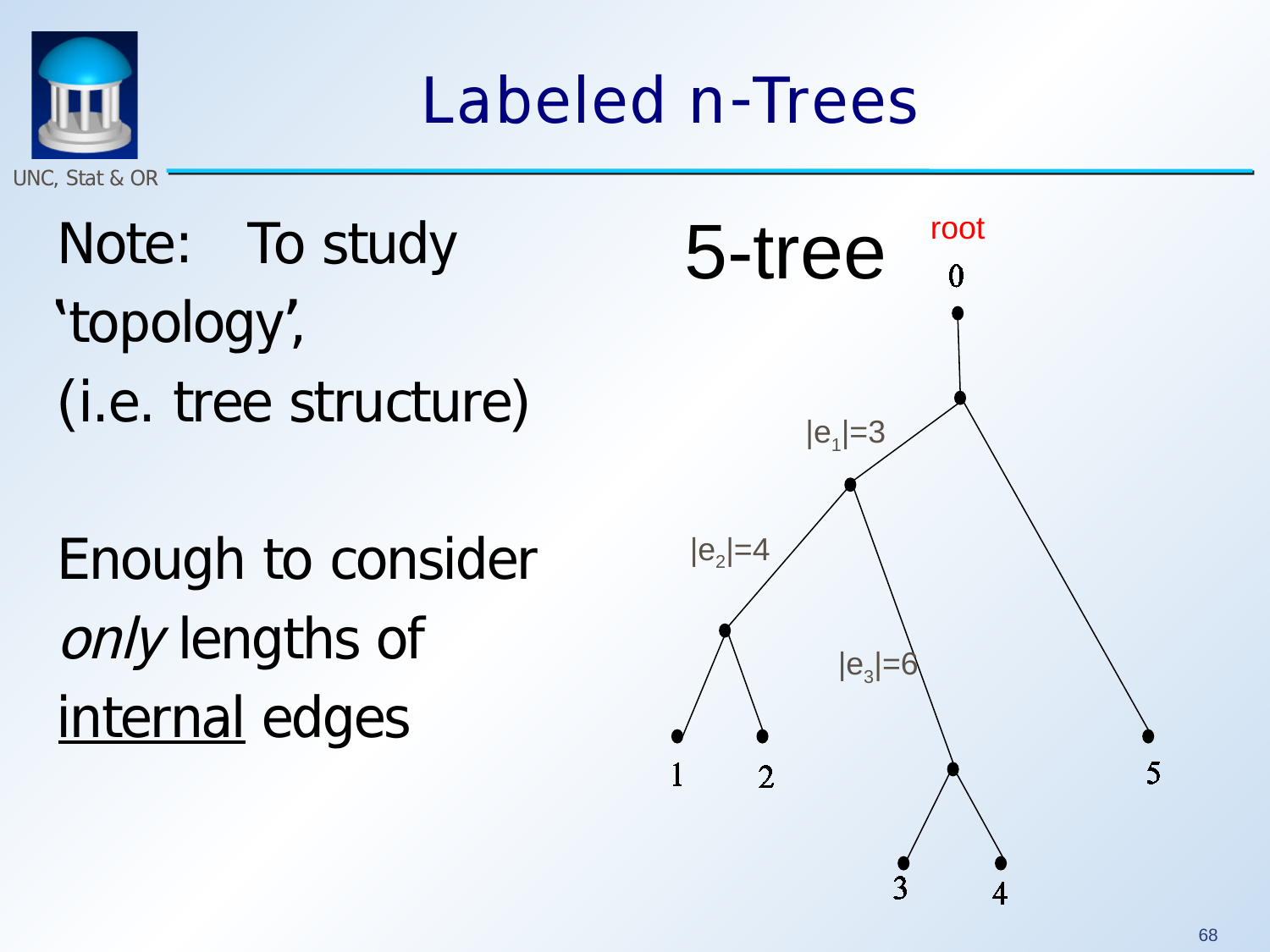

# Labeled n-Trees
5-tree
Note:   To study
‘topology’,
(i.e. tree structure)

Enough to consider
only lengths of
internal edges

root

|e1|=3

|e2|=4

|e3|=6